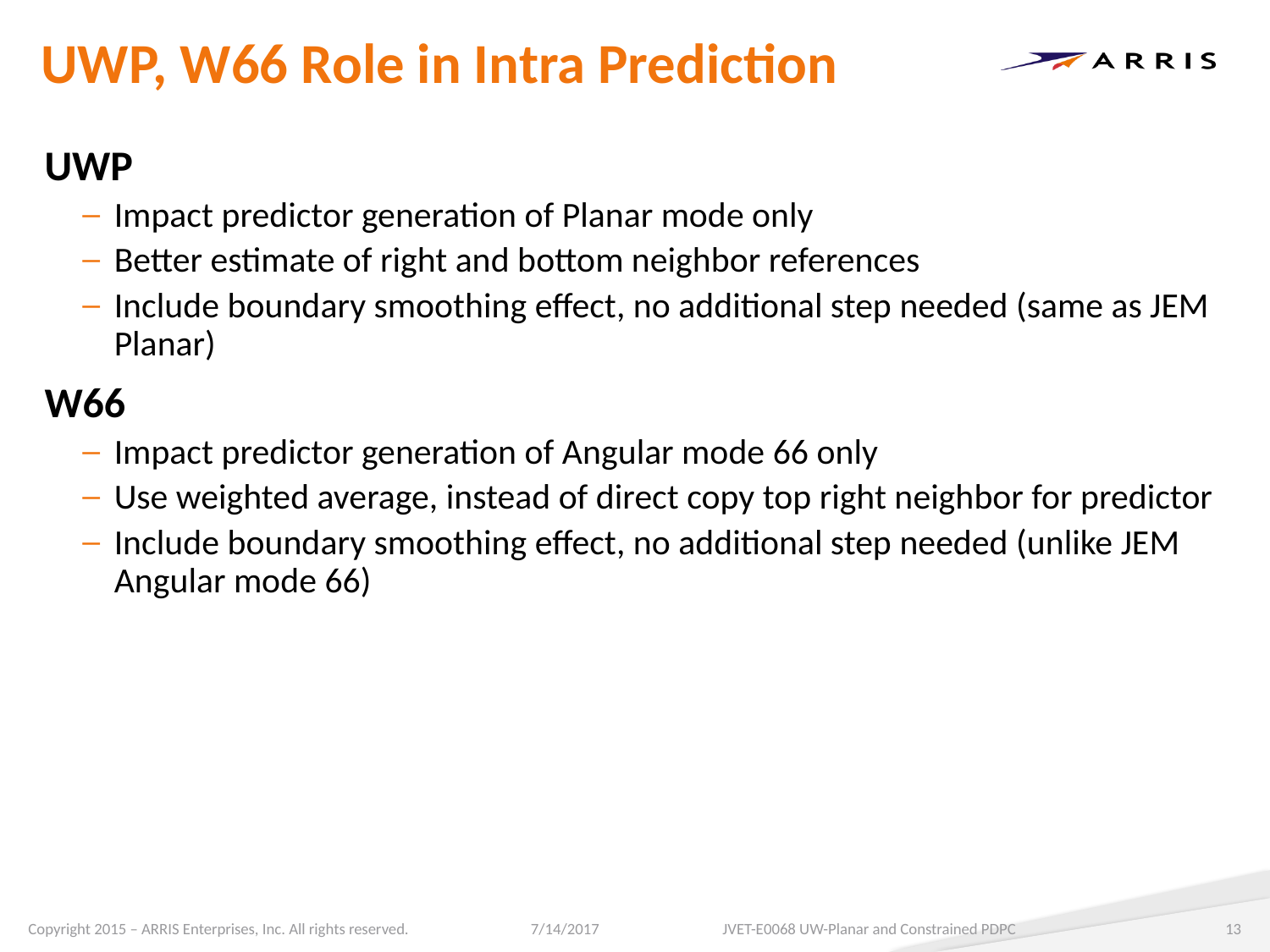

# UWP, W66 Role in Intra Prediction
UWP
Impact predictor generation of Planar mode only
Better estimate of right and bottom neighbor references
Include boundary smoothing effect, no additional step needed (same as JEM Planar)
W66
Impact predictor generation of Angular mode 66 only
Use weighted average, instead of direct copy top right neighbor for predictor
Include boundary smoothing effect, no additional step needed (unlike JEM Angular mode 66)

7/14/2017
JVET-E0068 UW-Planar and Constrained PDPC
13